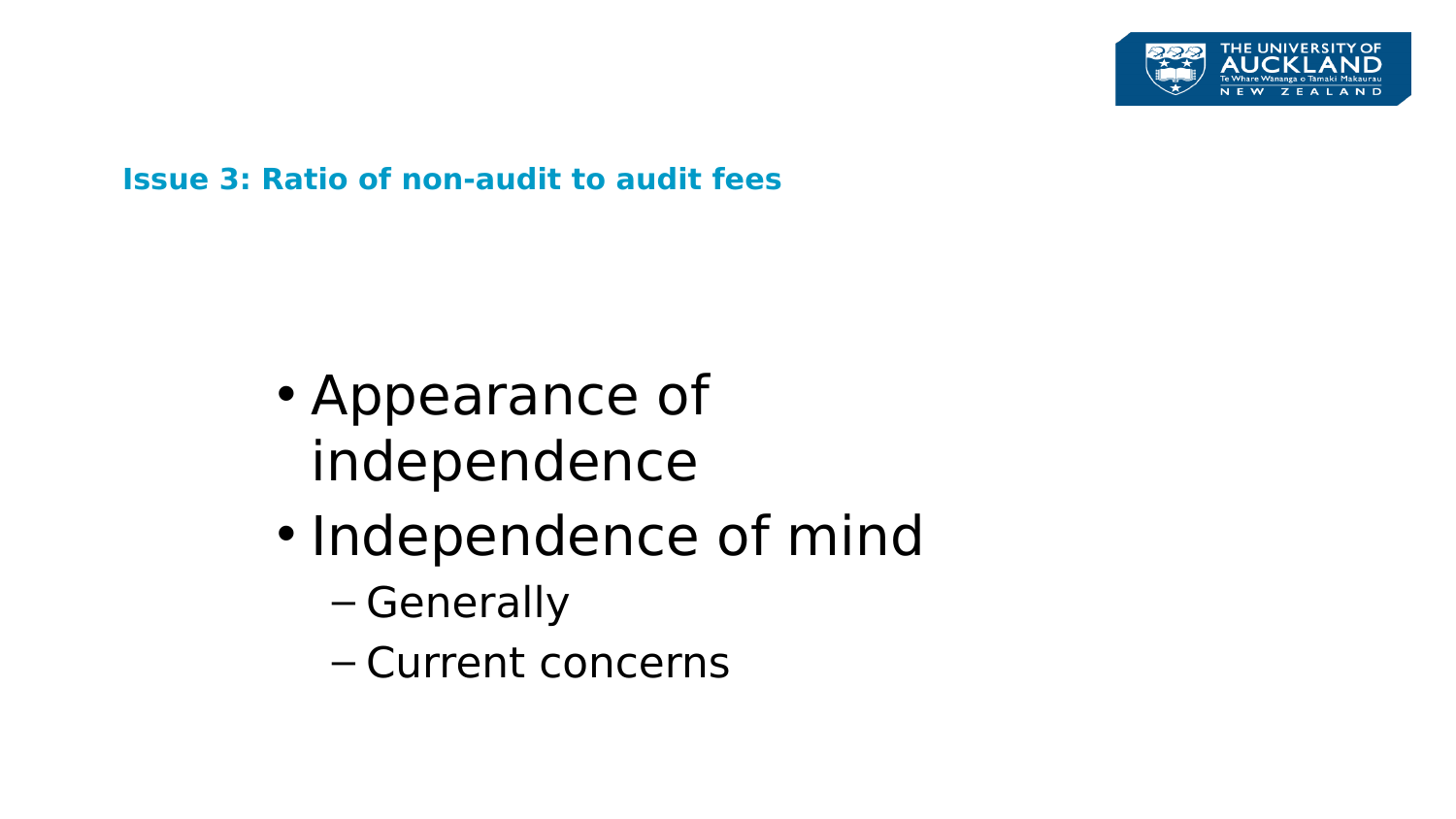

# Issue 3: Ratio of non-audit to audit fees
Appearance of independence
Independence of mind
Generally
Current concerns